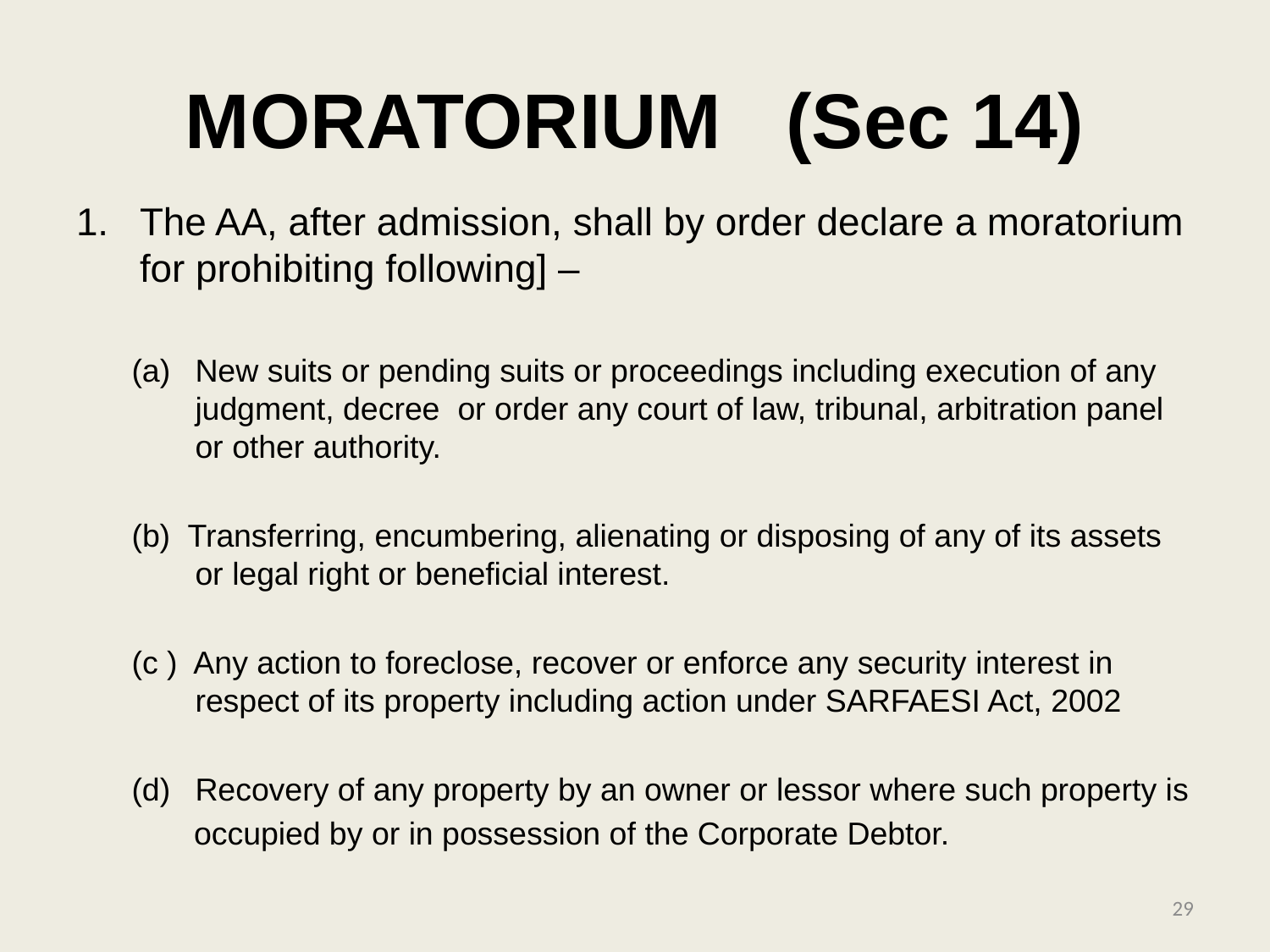

# MORATORIUM   (Sec 14)
The AA, after admission, shall by order declare a moratorium for prohibiting following] –

New suits or pending suits or proceedings including execution of any judgment, decree  or order any court of law, tribunal, arbitration panel or other authority.

(b)  Transferring, encumbering, alienating or disposing of any of its assets or legal right or beneficial interest.

(c )  Any action to foreclose, recover or enforce any security interest in respect of its property including action under SARFAESI Act, 2002

Recovery of any property by an owner or lessor where such property is
       occupied by or in possession of the Corporate Debtor.

29